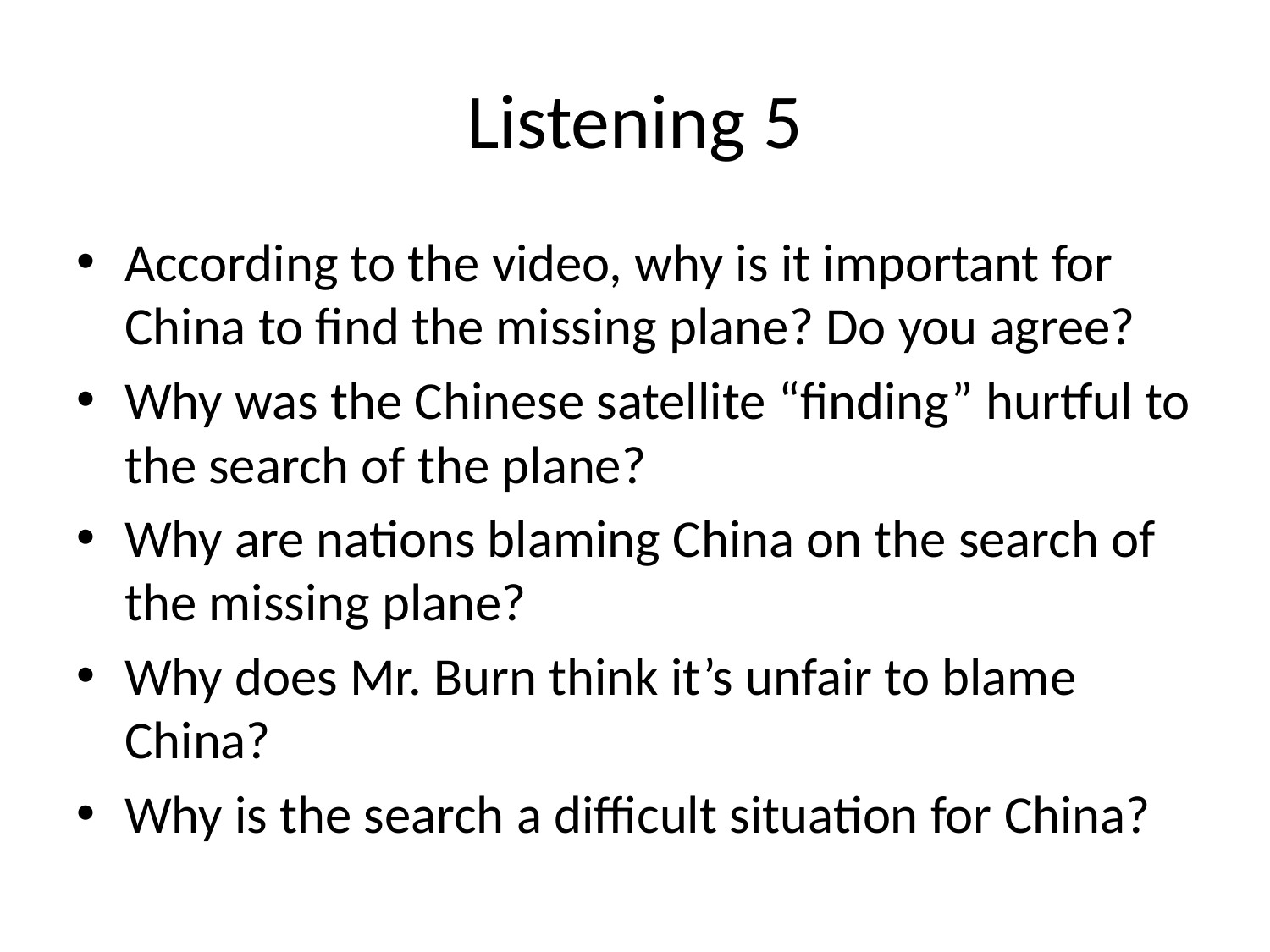

# Listening 5
According to the video, why is it important for China to find the missing plane? Do you agree?
Why was the Chinese satellite “finding” hurtful to the search of the plane?
Why are nations blaming China on the search of the missing plane?
Why does Mr. Burn think it’s unfair to blame China?
Why is the search a difficult situation for China?